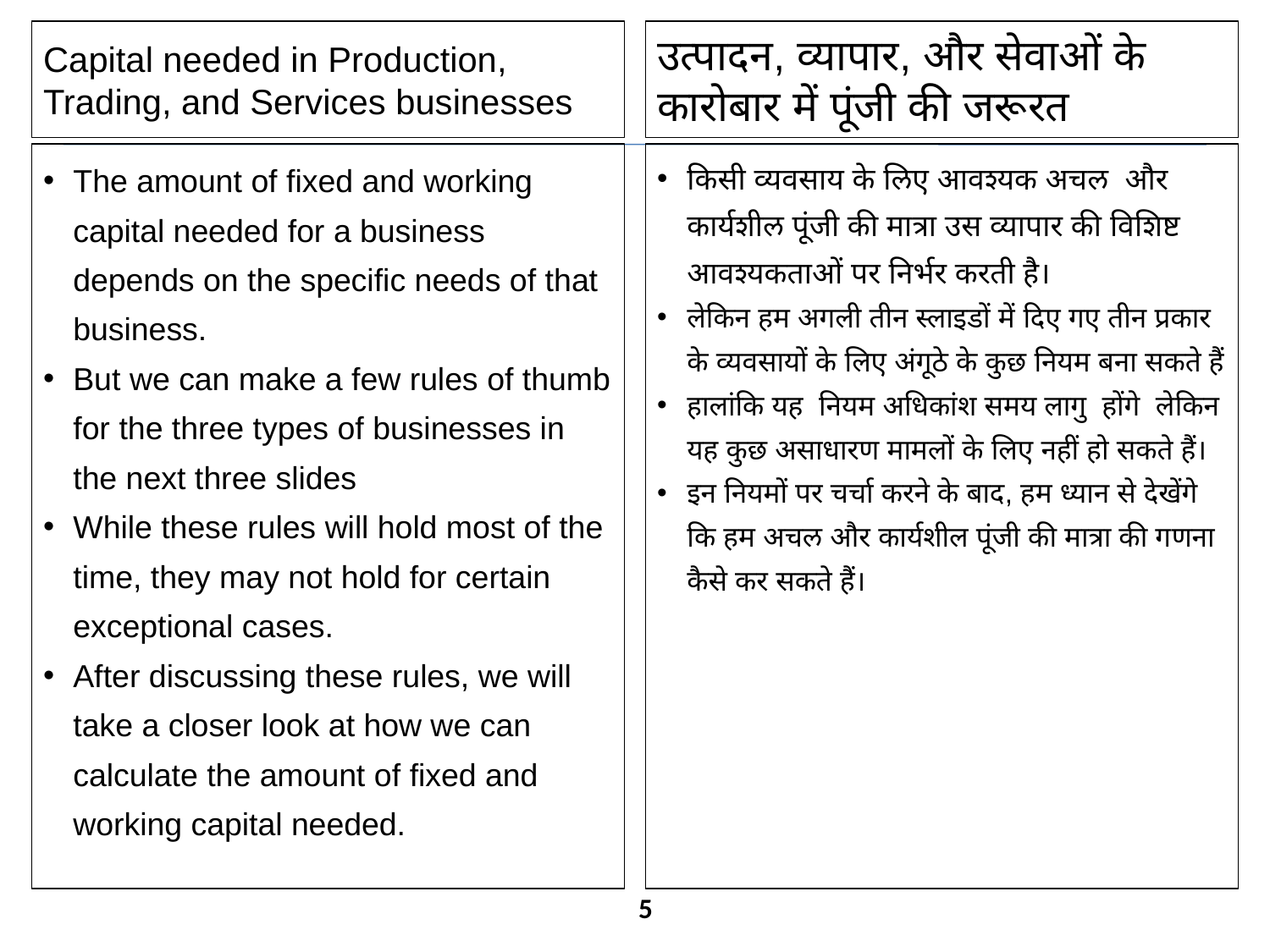

Capital needed in Production, Trading, and Services businesses
उत्पादन, व्यापार, और सेवाओं के कारोबार में पूंजी की जरूरत
The amount of fixed and working capital needed for a business depends on the specific needs of that business.
But we can make a few rules of thumb for the three types of businesses in the next three slides
While these rules will hold most of the time, they may not hold for certain exceptional cases.
After discussing these rules, we will take a closer look at how we can calculate the amount of fixed and working capital needed.
किसी व्यवसाय के लिए आवश्यक अचल  और कार्यशील पूंजी की मात्रा उस व्यापार की विशिष्ट आवश्यकताओं पर निर्भर करती है।
लेकिन हम अगली तीन स्लाइडों में दिए गए तीन प्रकार के व्यवसायों के लिए अंगूठे के कुछ नियम बना सकते हैं
हालांकि यह  नियम अधिकांश समय लागु  होंगे  लेकिन यह कुछ असाधारण मामलों के लिए नहीं हो सकते हैं।
इन नियमों पर चर्चा करने के बाद, हम ध्यान से देखेंगे कि हम अचल और कार्यशील पूंजी की मात्रा की गणना कैसे कर सकते हैं।

5